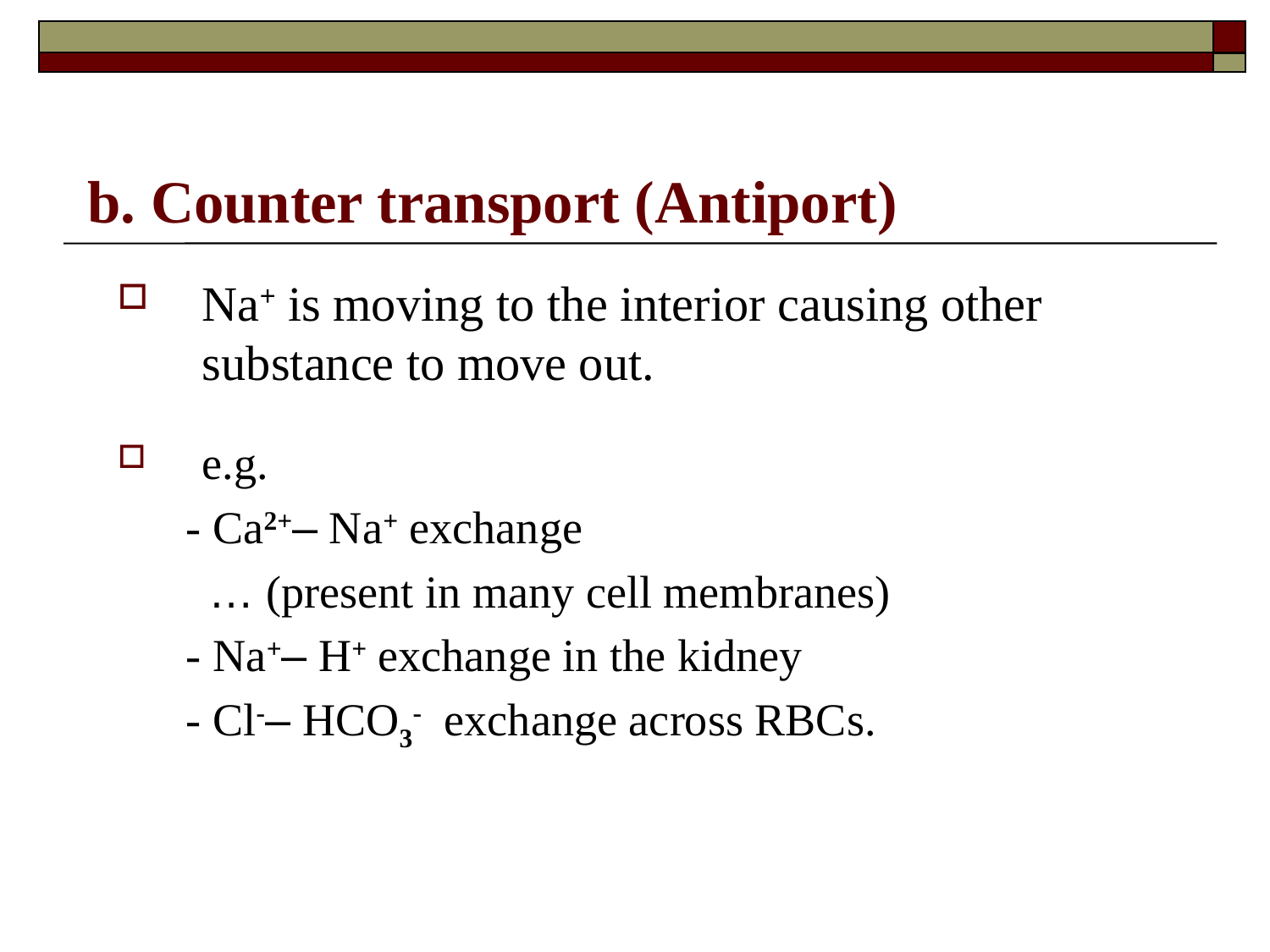

# b. Counter transport (Antiport)
Na+ is moving to the interior causing other substance to move out.

e.g.
      - Ca2+– Na+ exchange
        … (present in many cell membranes)
      - Na+– H+ exchange in the kidney
      - Cl-– HCO3-  exchange across RBCs.